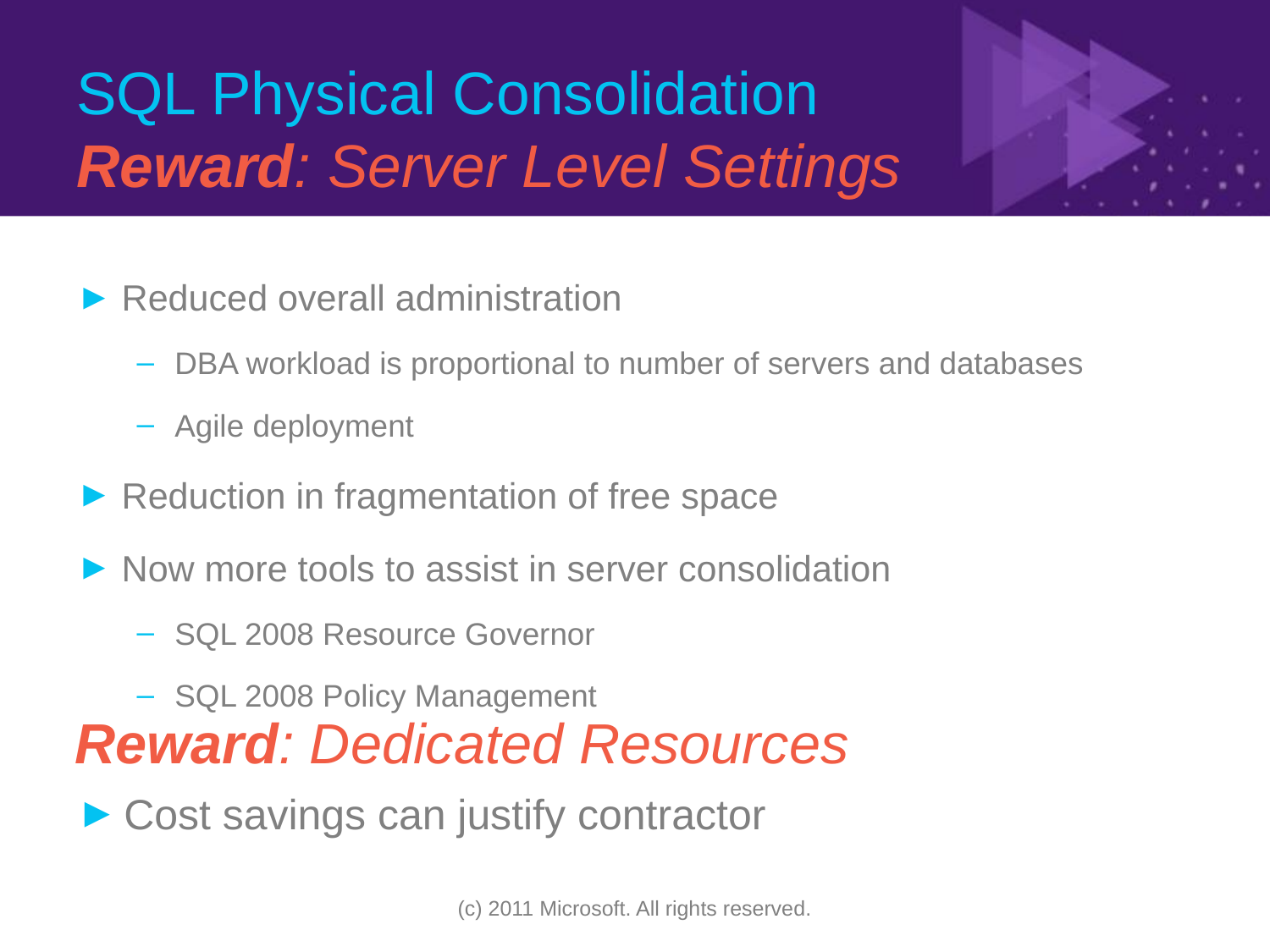

# SQL Physical Consolidation Reward: Server Level Settings
Reduced overall administration
DBA workload is proportional to number of servers and databases
Agile deployment
Reduction in fragmentation of free space
Now more tools to assist in server consolidation
SQL 2008 Resource Governor
SQL 2008 Policy Management
Reward: Dedicated Resources
Cost savings can justify contractor
(c) 2011 Microsoft. All rights reserved.